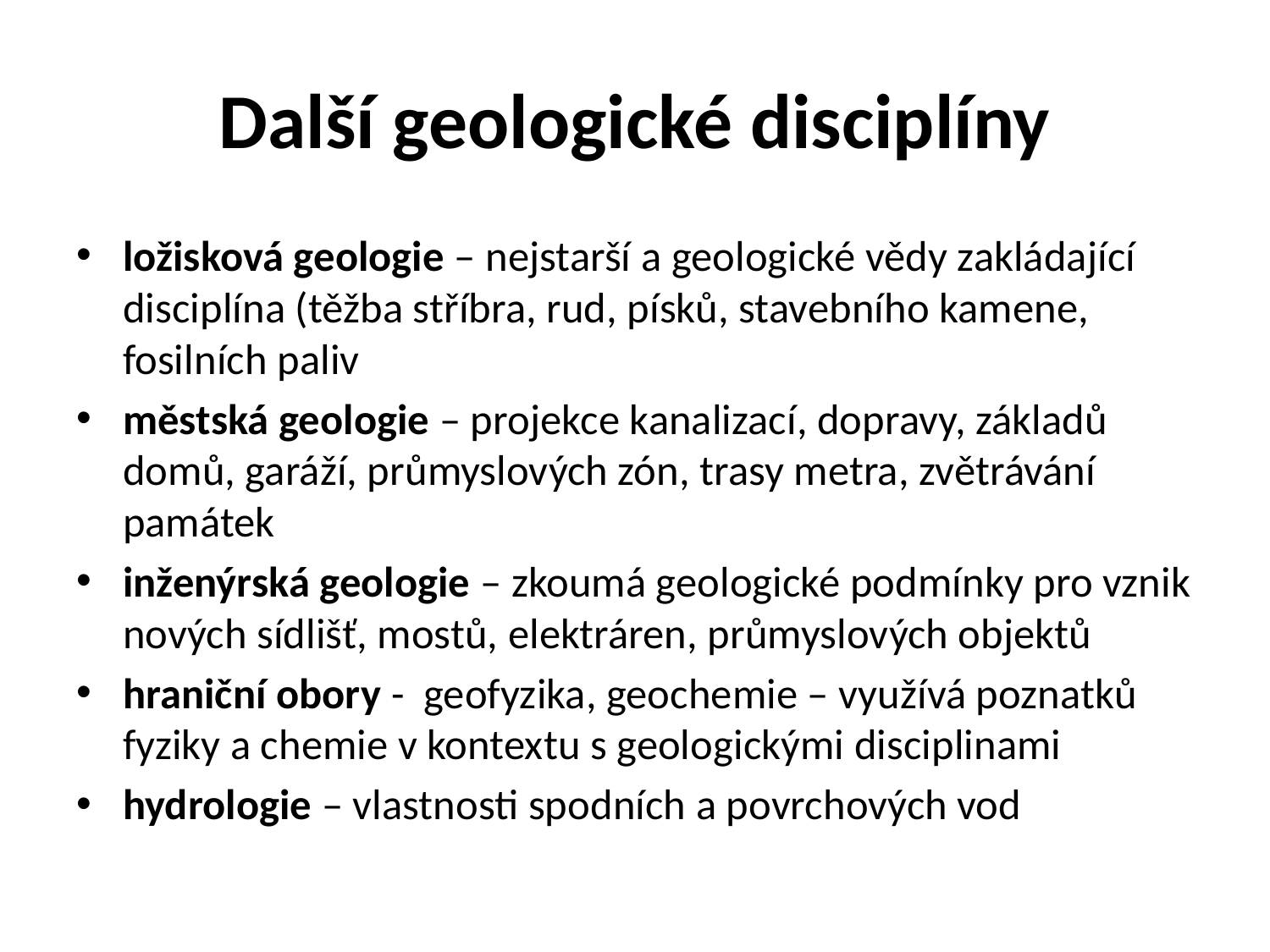

# Další geologické disciplíny
ložisková geologie – nejstarší a geologické vědy zakládající disciplína (těžba stříbra, rud, písků, stavebního kamene, fosilních paliv
městská geologie – projekce kanalizací, dopravy, základů domů, garáží, průmyslových zón, trasy metra, zvětrávání památek
inženýrská geologie – zkoumá geologické podmínky pro vznik nových sídlišť, mostů, elektráren, průmyslových objektů
hraniční obory -  geofyzika, geochemie – využívá poznatků fyziky a chemie v kontextu s geologickými disciplinami
hydrologie – vlastnosti spodních a povrchových vod